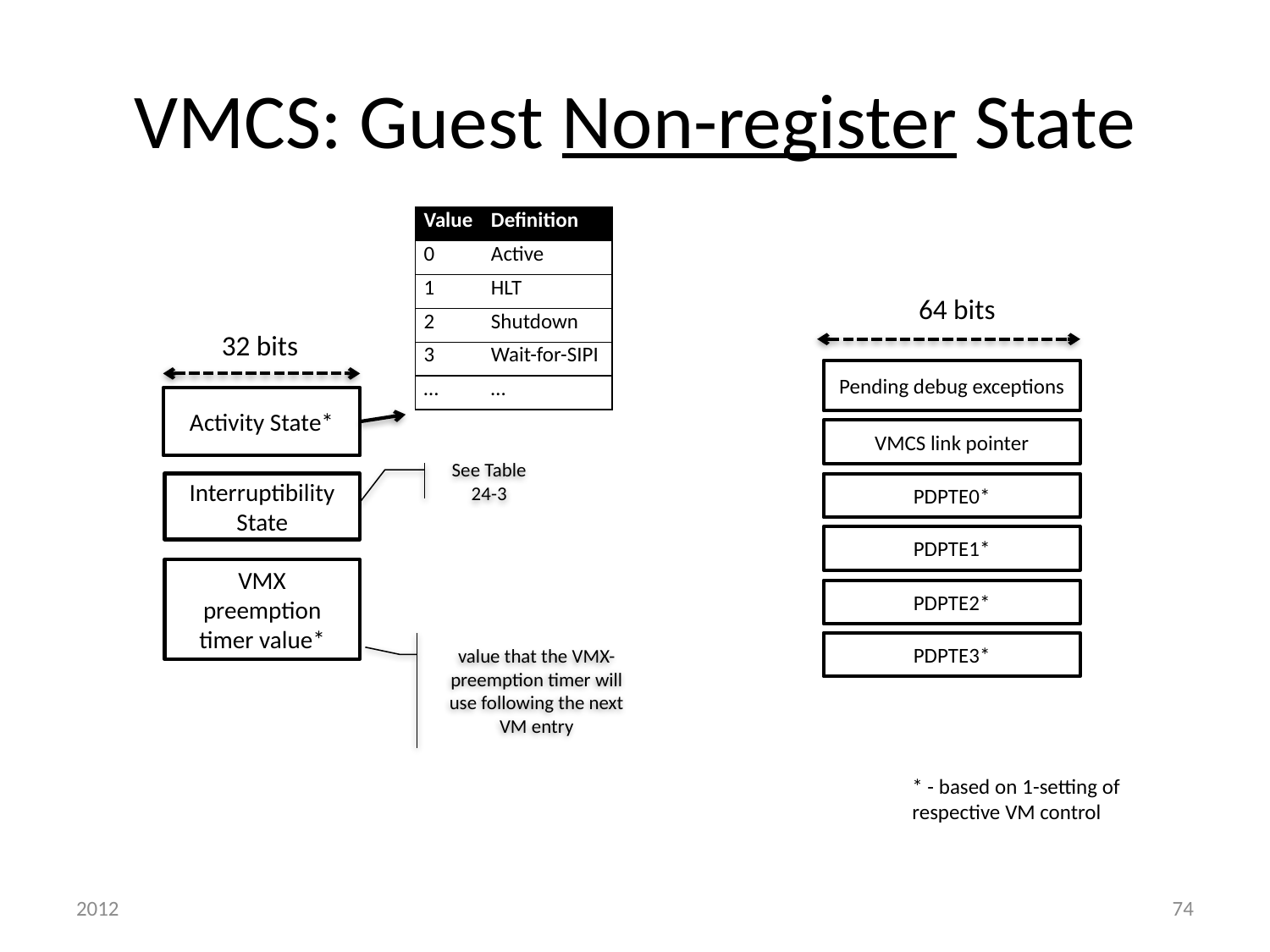

# VMCS: Guest Non-register State
| Value | Definition |
| --- | --- |
| 0 | Active |
| 1 | HLT |
| 2 | Shutdown |
| 3 | Wait-for-SIPI |
| … | … |
64 bits
Pending debug exceptions
VMCS link pointer
PDPTE0*
PDPTE1*
PDPTE2*
PDPTE3*
32 bits
Activity State*
See Table 24-3
Interruptibility State
VMX preemption timer value*
value that the VMX-preemption timer will use following the next VM entry
* - based on 1-setting of respective VM control
2012

74